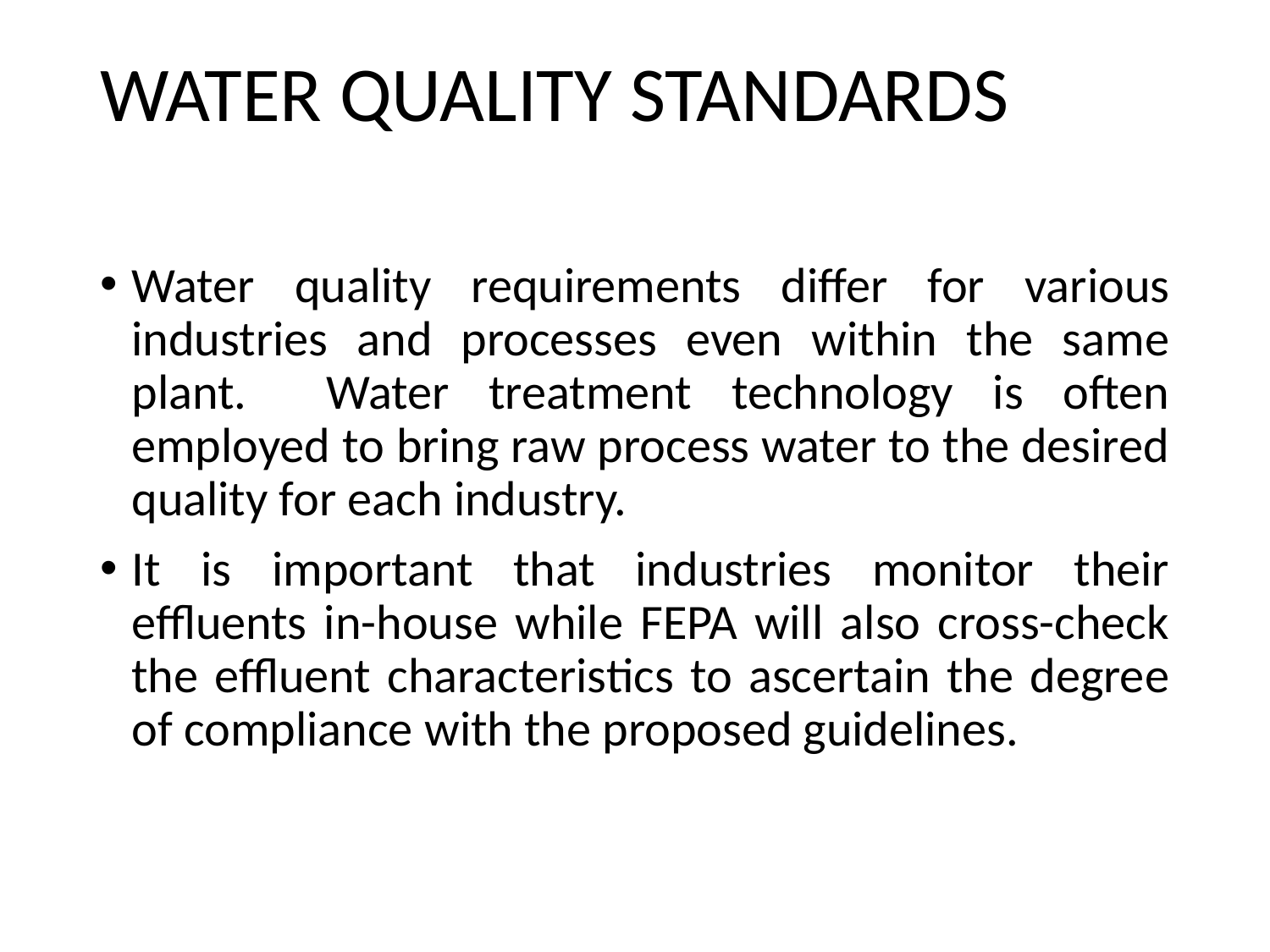

# WATER QUALITY STANDARDS
Water quality requirements differ for various industries and processes even within the same plant.  Water treatment technology is often employed to bring raw process water to the desired quality for each industry.
It is important that industries monitor their effluents in-house while FEPA will also cross-check the effluent characteristics to ascertain the degree of compliance with the proposed guidelines.